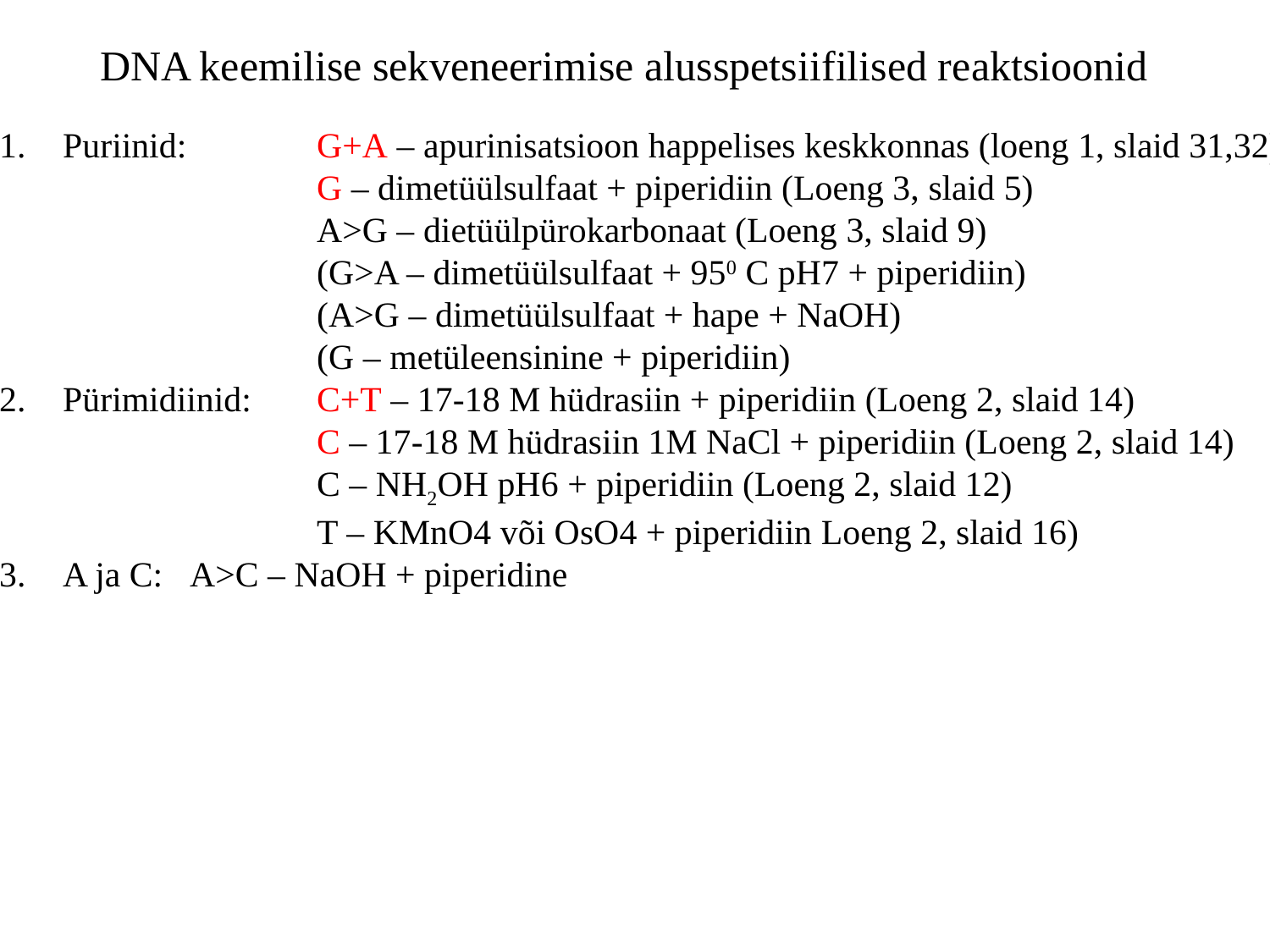

DNA keemilise sekveneerimise alusspetsiifilised reaktsioonid
Puriinid: 	G+A – apurinisatsioon happelises keskkonnas (loeng 1, slaid 31,32)
		G – dimetüülsulfaat + piperidiin (Loeng 3, slaid 5)
		A>G – dietüülpürokarbonaat (Loeng 3, slaid 9)
		(G>A – dimetüülsulfaat + 950 C pH7 + piperidiin)
		(A>G – dimetüülsulfaat + hape + NaOH)
		(G – metüleensinine + piperidiin)
Pürimidiinid:	C+T – 17-18 M hüdrasiin + piperidiin (Loeng 2, slaid 14)
		C – 17-18 M hüdrasiin 1M NaCl + piperidiin (Loeng 2, slaid 14)
		C – NH2OH pH6 + piperidiin (Loeng 2, slaid 12)
		T – KMnO4 või OsO4 + piperidiin Loeng 2, slaid 16)
A ja C:	A>C – NaOH + piperidine